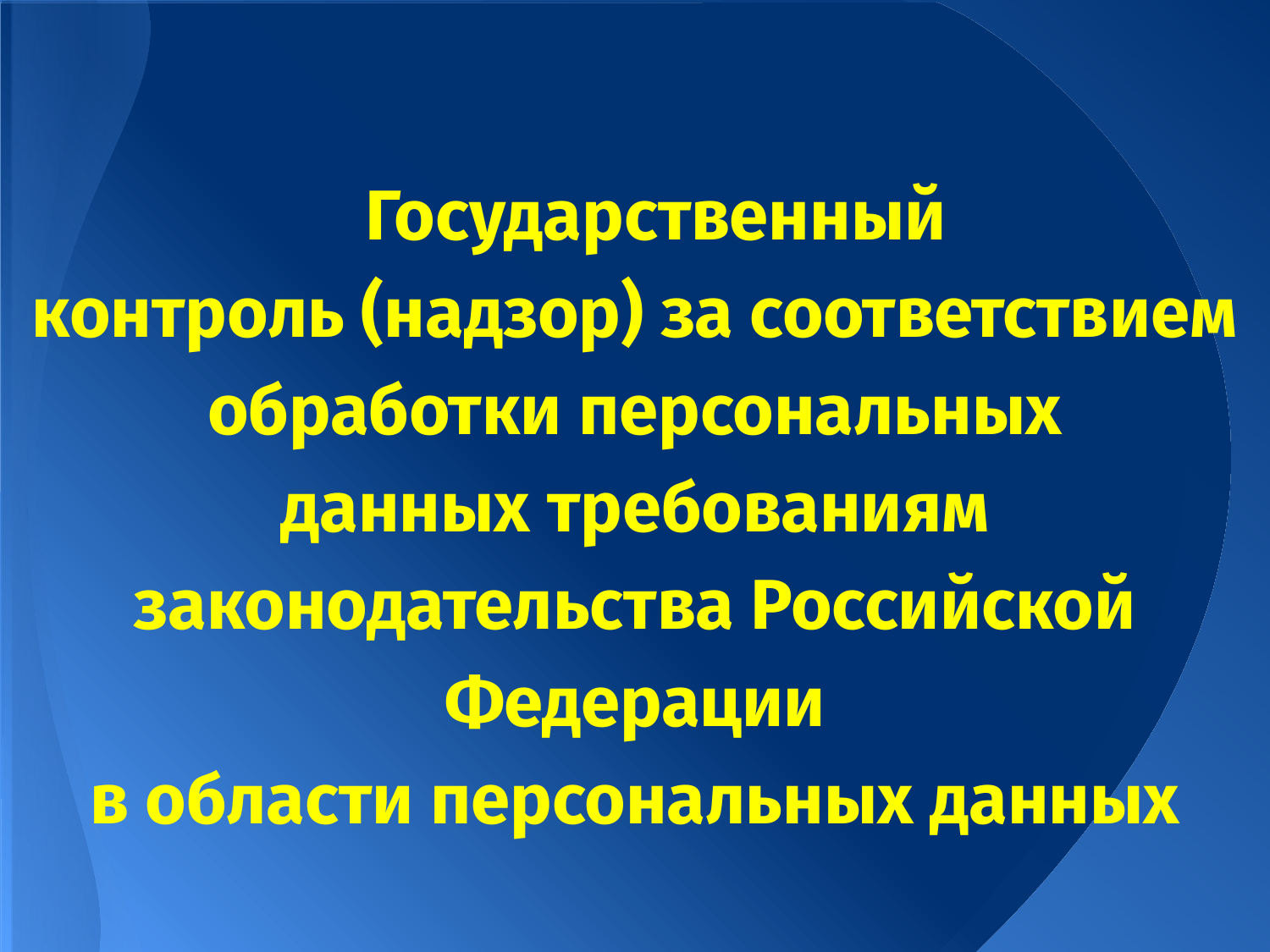

# Государственный контроль (надзор) за соответствием обработки персональных данных требованиям законодательства Российской Федерации в области персональных данных